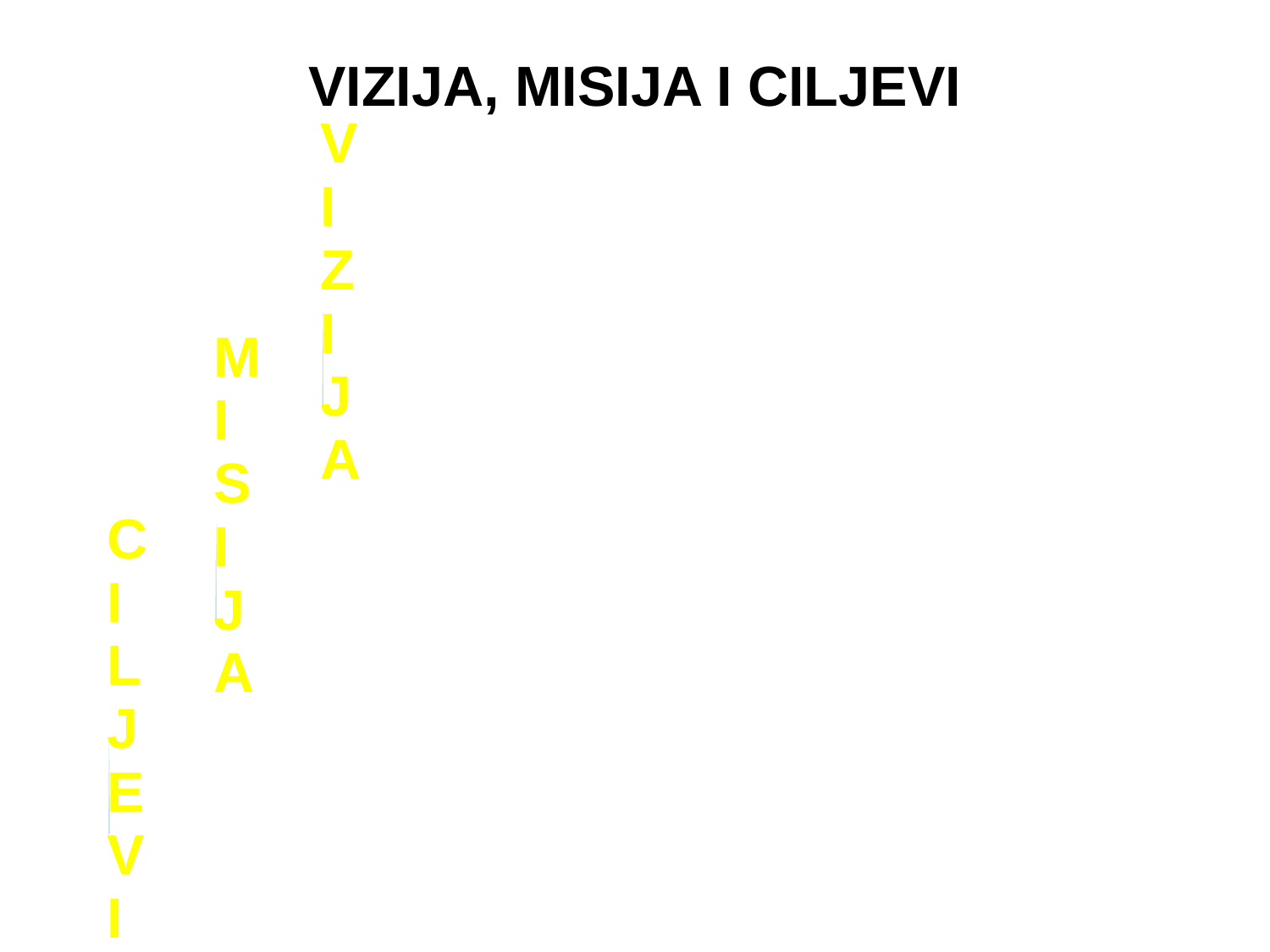

VIZIJA, MISIJA I CILJEVI
VIZIJA
MISIJA
CILJEVI